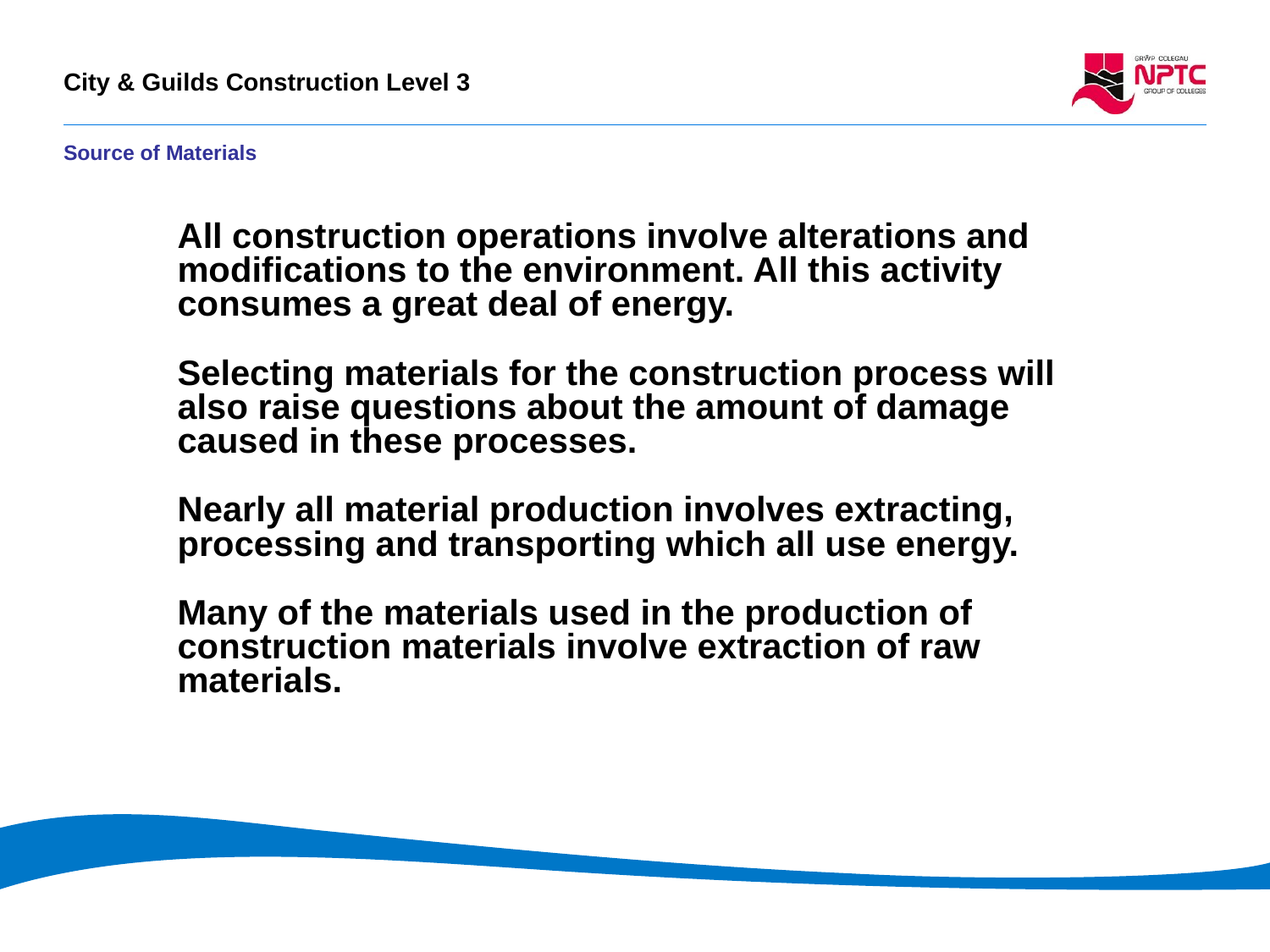

# Source of Materials
All construction operations involve alterations and modifications to the environment. All this activity consumes a great deal of energy.
Selecting materials for the construction process will also raise questions about the amount of damage caused in these processes.
Nearly all material production involves extracting, processing and transporting which all use energy.
Many of the materials used in the production of construction materials involve extraction of raw materials.